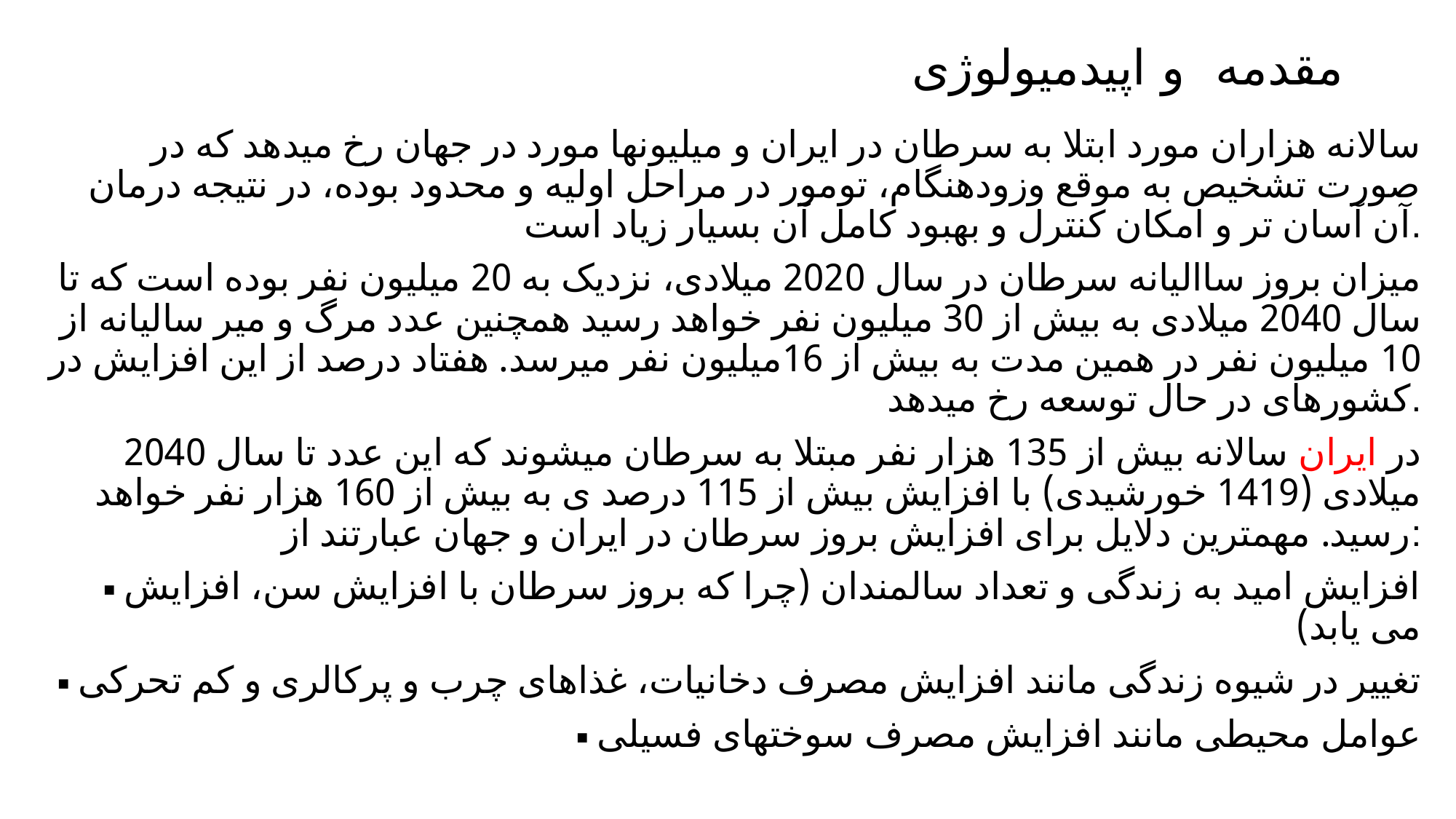

# مقدمه  و اپیدمیولوژی
سالانه هزاران مورد ابتلا به سرطان در ایران و میلیونها مورد در جهان رخ میدهد که در صورت تشخیص به موقع وزودهنگام، تومور در مراحل اولیه و محدود بوده، در نتیجه درمان آن آسان تر و امکان کنترل و بهبود کامل آن بسیار زیاد است.
میزان بروز ساالیانه سرطان در سال 2020 میلادی، نزدیک به 20 میلیون نفر بوده است که تا سال 2040 میلادی به بیش از 30 میلیون نفر خواهد رسید همچنین عدد مرگ و میر سالیانه از 10 میلیون نفر در همین مدت به بیش از 16میلیون نفر میرسد. هفتاد درصد از این افزایش در کشورهای در حال توسعه رخ میدهد.
در ایران سالانه بیش از 135 هزار نفر مبتلا به سرطان میشوند که این عدد تا سال 2040 میلادی (1419 خورشیدی) با افزایش بیش از 115 درصد ی به بیش از 160 هزار نفر خواهد رسید. مهمترین دلایل برای افزایش بروز سرطان در ایران و جهان عبارتند از:
▪ افزایش امید به زندگی و تعداد سالمندان (چرا که بروز سرطان با افزایش سن، افزایش می یابد)
▪ تغییر در شیوه زندگی مانند افزایش مصرف دخانیات، غذاهای چرب و پرکالری و کم تحرکی
▪ عوامل محیطی مانند افزایش مصرف سوختهای فسیلی